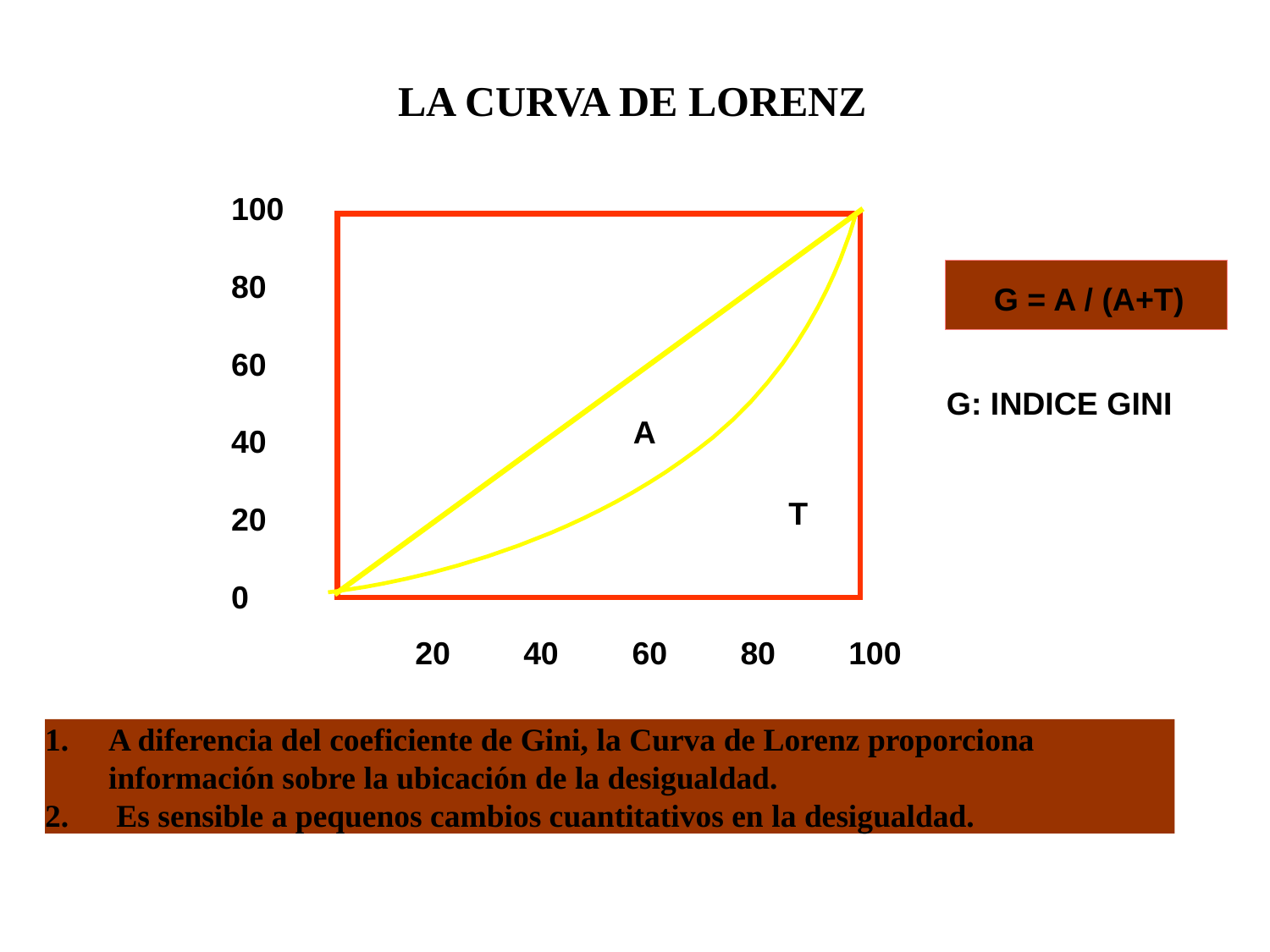

LA CURVA DE LORENZ

100

G = A / (A+T)
80
60
G: INDICE GINI
A
40
T
20
0
20
40
60
80
100
A diferencia del coeficiente de Gini, la Curva de Lorenz proporciona información sobre la ubicación de la desigualdad.
 Es sensible a pequenos cambios cuantitativos en la desigualdad.